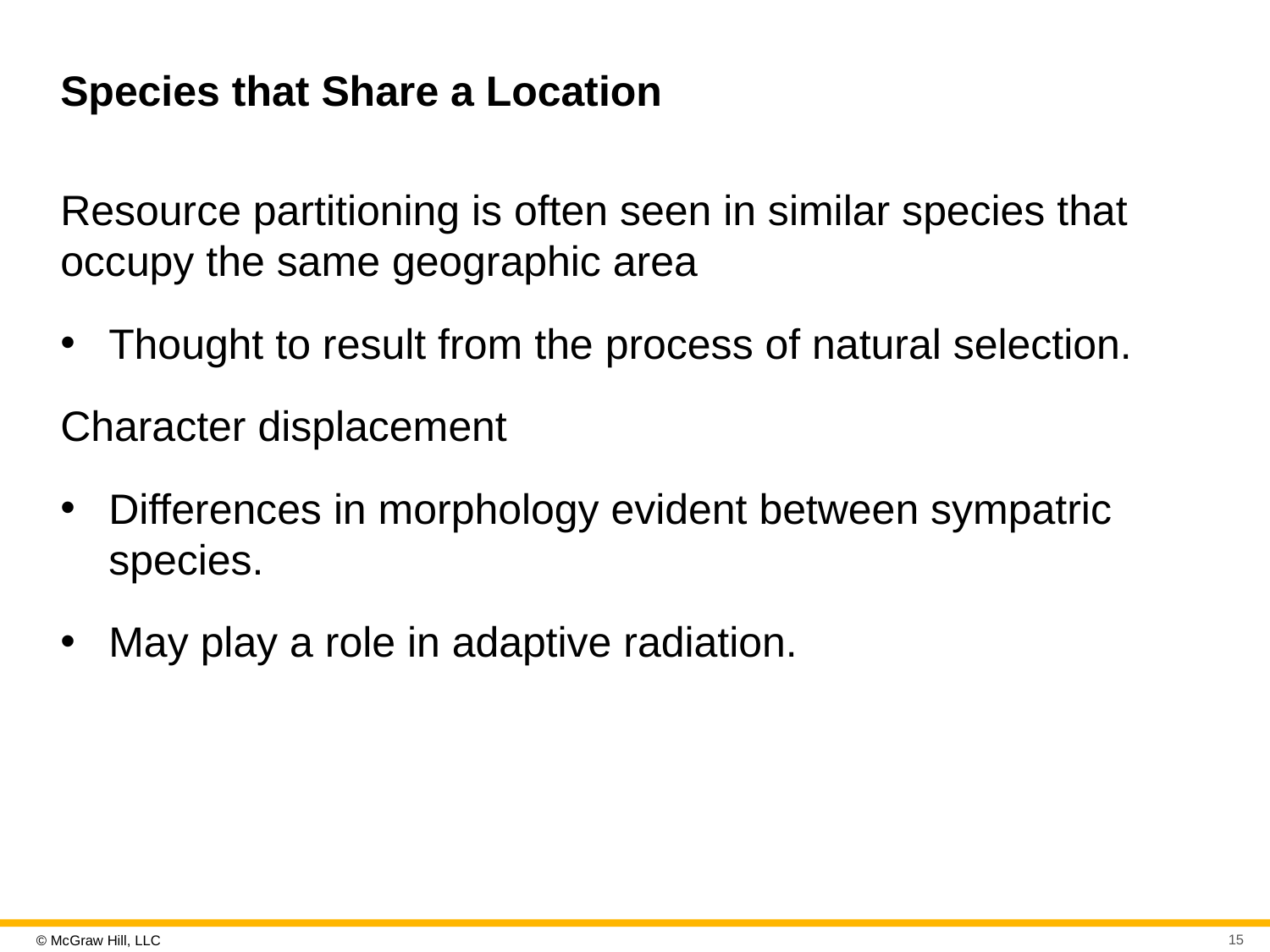

# Species that Share a Location
Resource partitioning is often seen in similar species that occupy the same geographic area
Thought to result from the process of natural selection.
Character displacement
Differences in morphology evident between sympatric species.
May play a role in adaptive radiation.
15